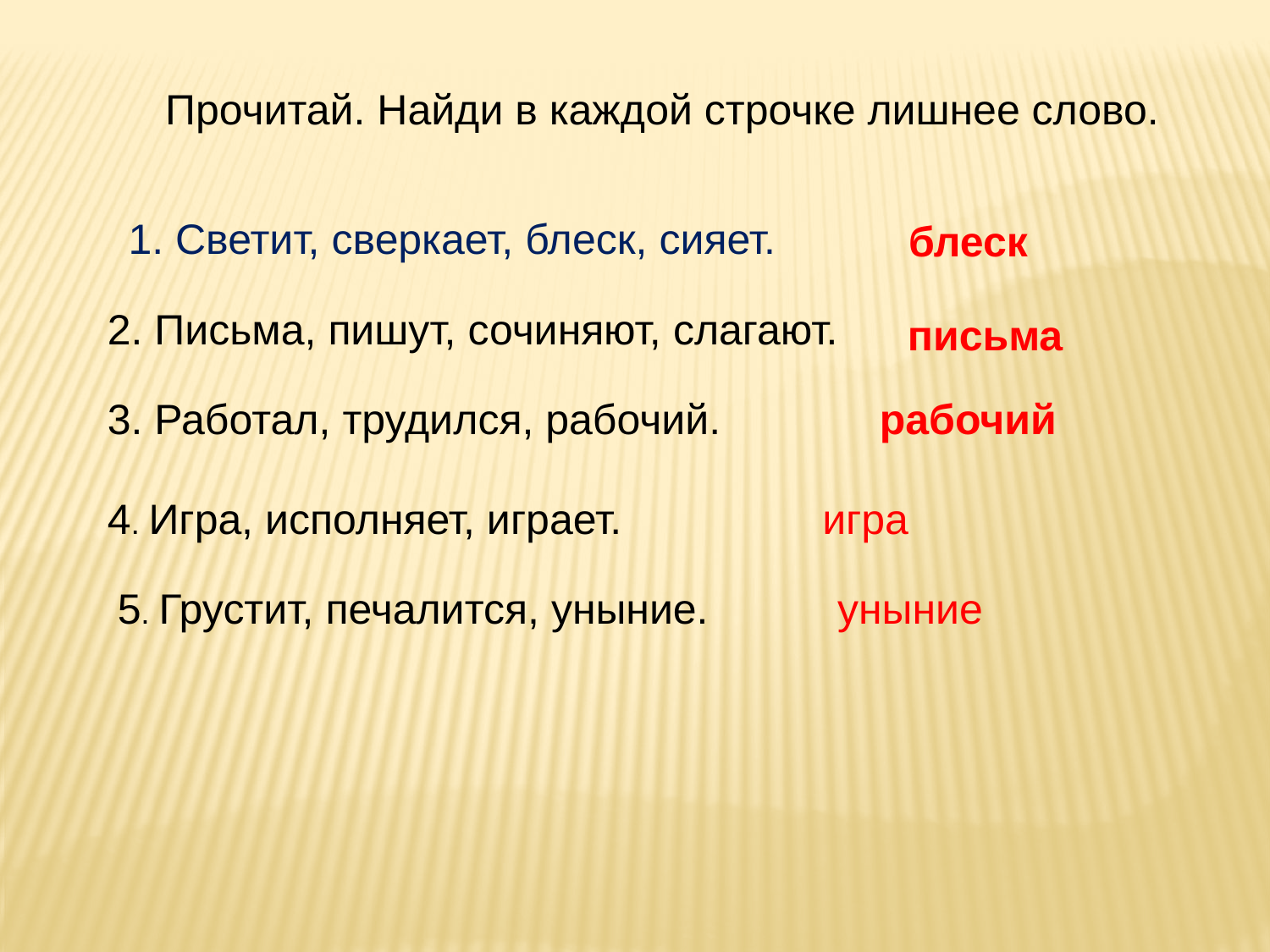

Прочитай. Найди в каждой строчке лишнее слово.
1. Светит, сверкает, блеск, сияет.
блеск
2. Письма, пишут, сочиняют, слагают.
письма
рабочий
3. Работал, трудился, рабочий.
4. Игра, исполняет, играет.
игра
5. Грустит, печалится, уныние.
уныние